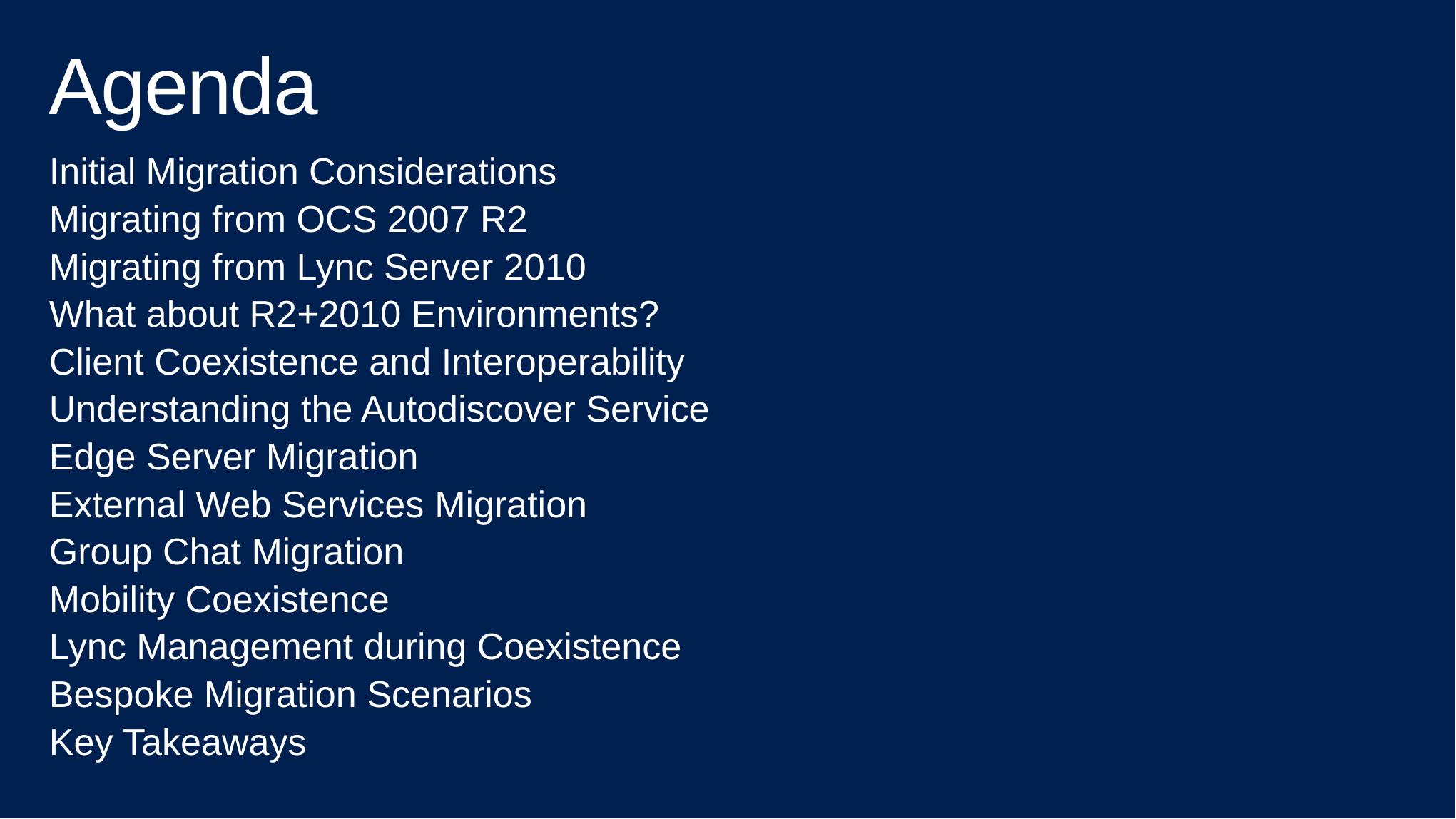

# Agenda
Initial Migration Considerations
Migrating from OCS 2007 R2
Migrating from Lync Server 2010
What about R2+2010 Environments?
Client Coexistence and Interoperability
Understanding the Autodiscover Service
Edge Server Migration
External Web Services Migration
Group Chat Migration
Mobility Coexistence
Lync Management during Coexistence
Bespoke Migration Scenarios
Key Takeaways